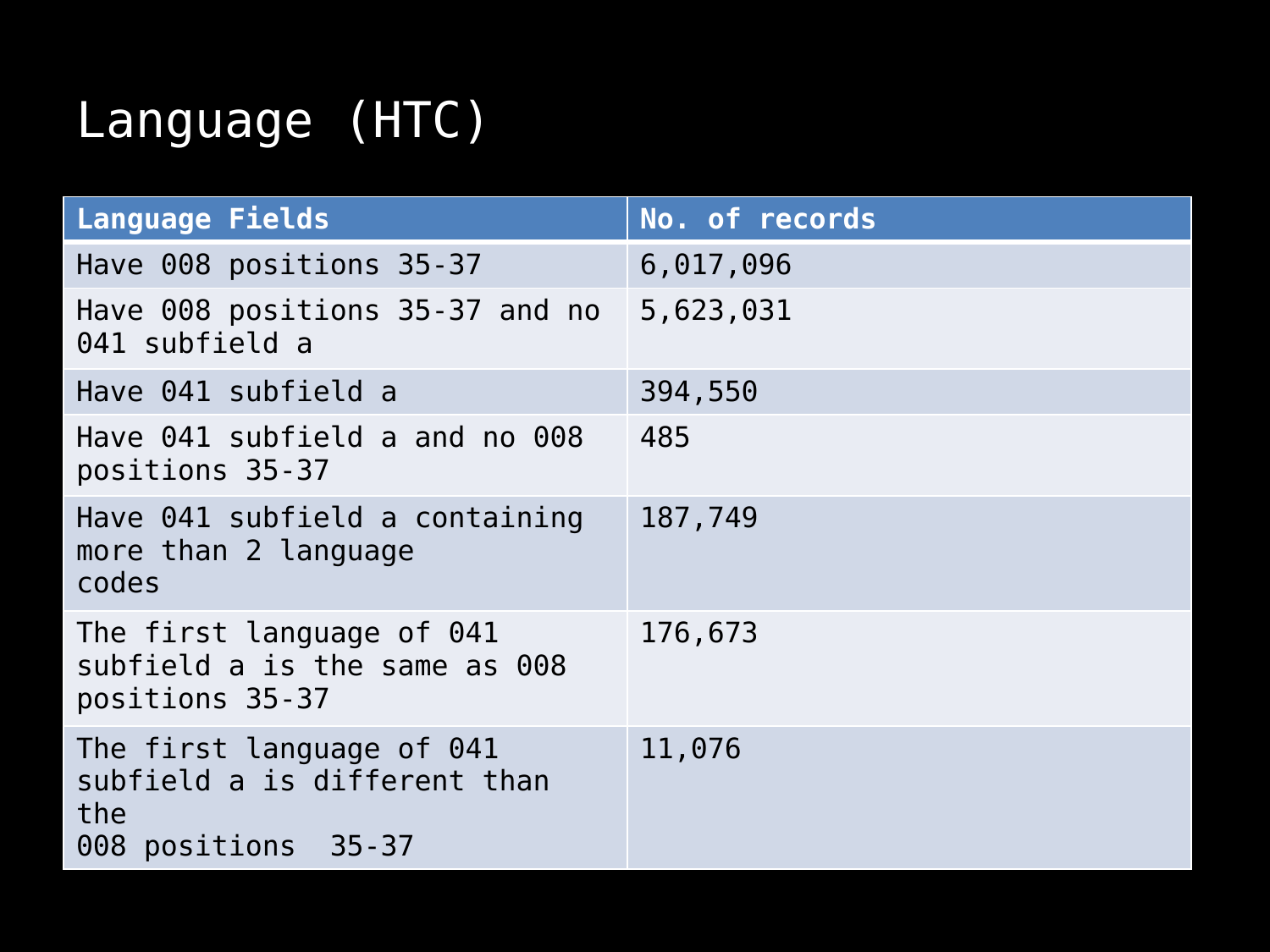

# Language (HTC)
| Language Fields | No. of records |
| --- | --- |
| Have 008 positions 35-37 | 6,017,096 |
| Have 008 positions 35-37 and no 041 subfield a | 5,623,031 |
| Have 041 subfield a | 394,550 |
| Have 041 subfield a and no 008 positions 35-37 | 485 |
| Have 041 subfield a containing more than 2 language codes | 187,749 |
| The first language of 041 subfield a is the same as 008 positions 35-37 | 176,673 |
| The first language of 041 subfield a is different than the 008 positions 35-37 | 11,076 |